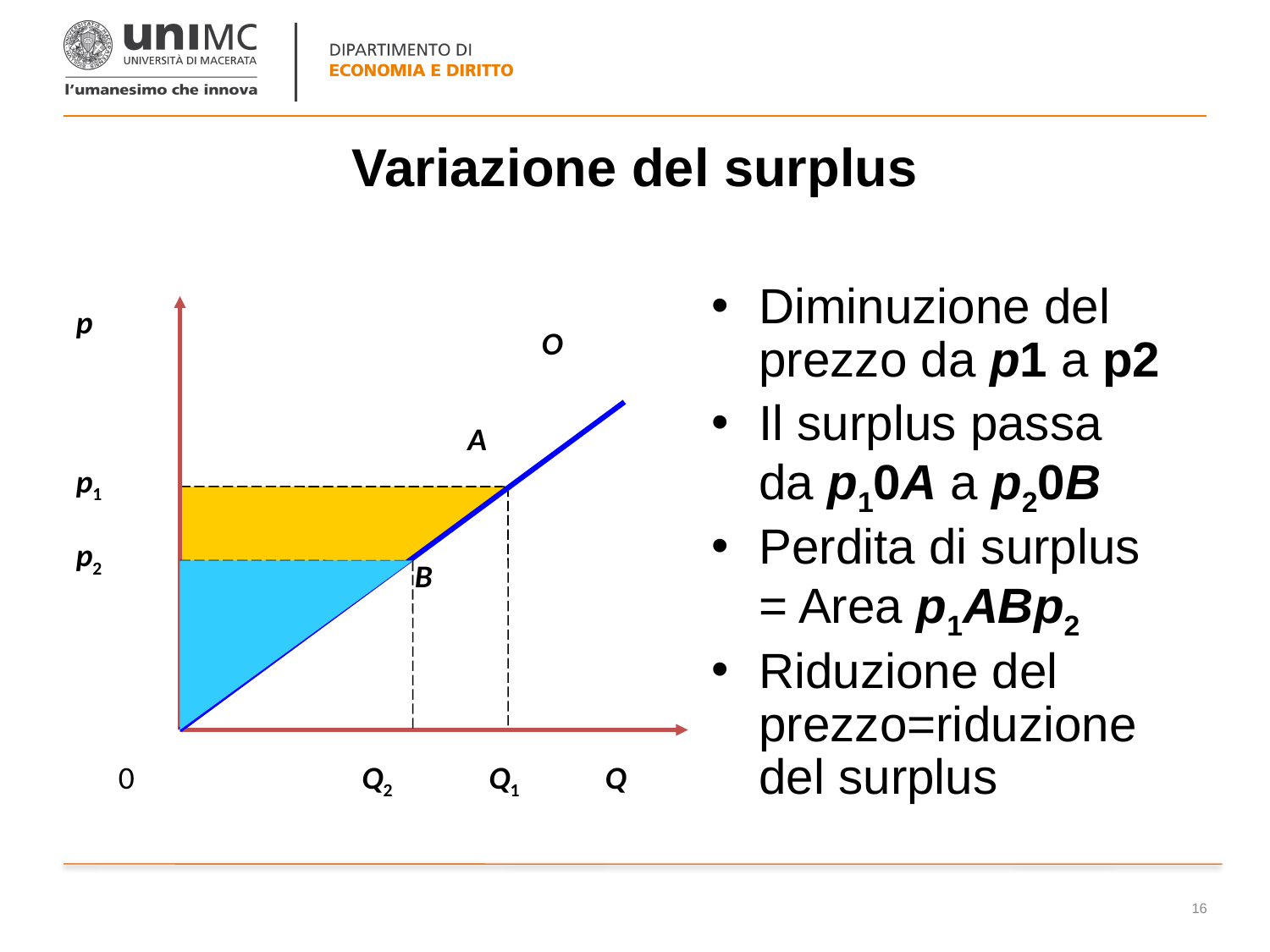

# Variazione del surplus
Diminuzione del prezzo da p1 a p2
Il surplus passa da p10A a p20B
Perdita di surplus = Area p1ABp2
Riduzione del prezzo=riduzione del surplus
p

0
Q
p1

Q1

O
A
p2

Q2

B
16